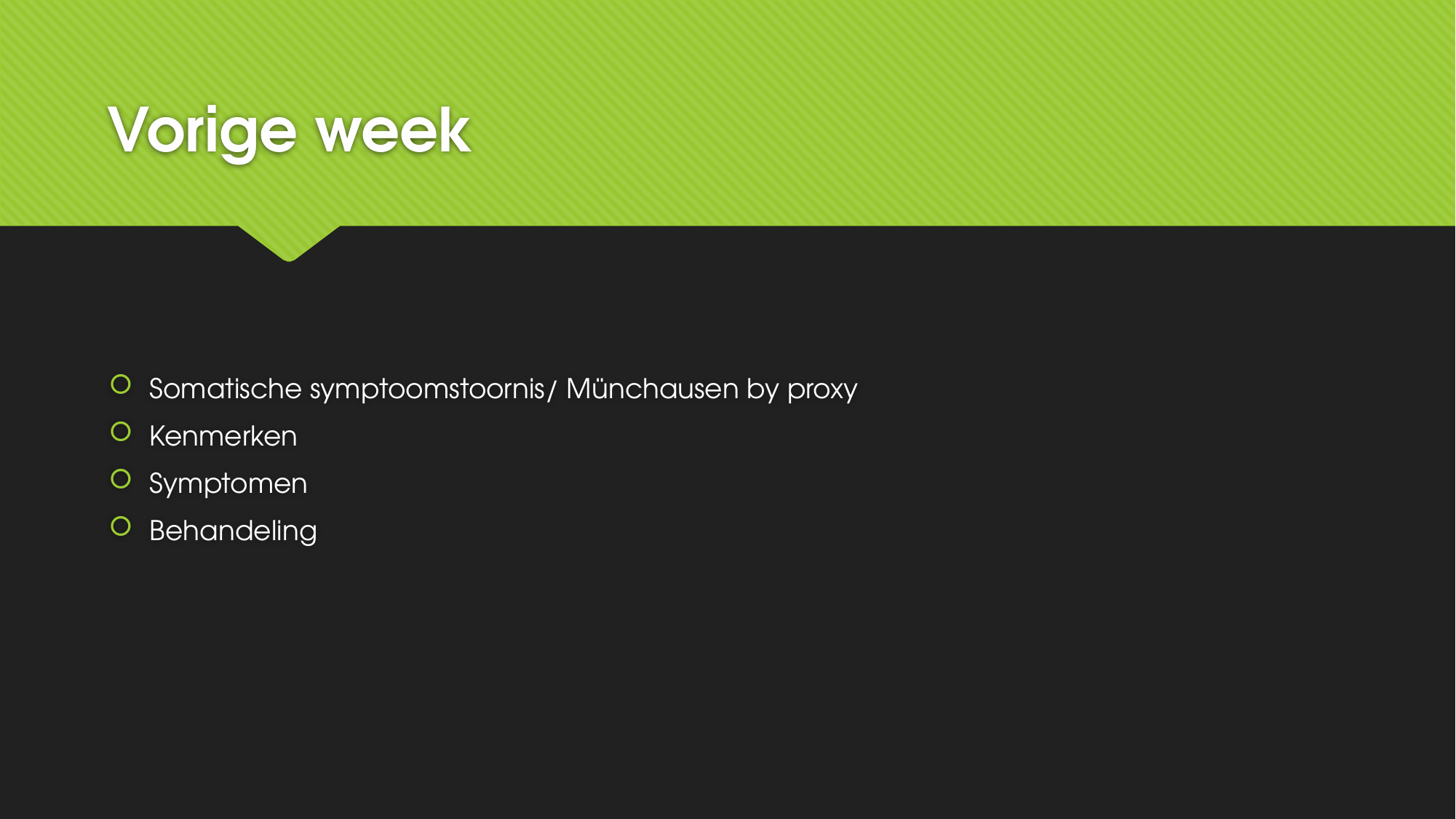

# Vorige week
Somatische symptoomstoornis/ Münchausen by proxy
Kenmerken
Symptomen
Behandeling